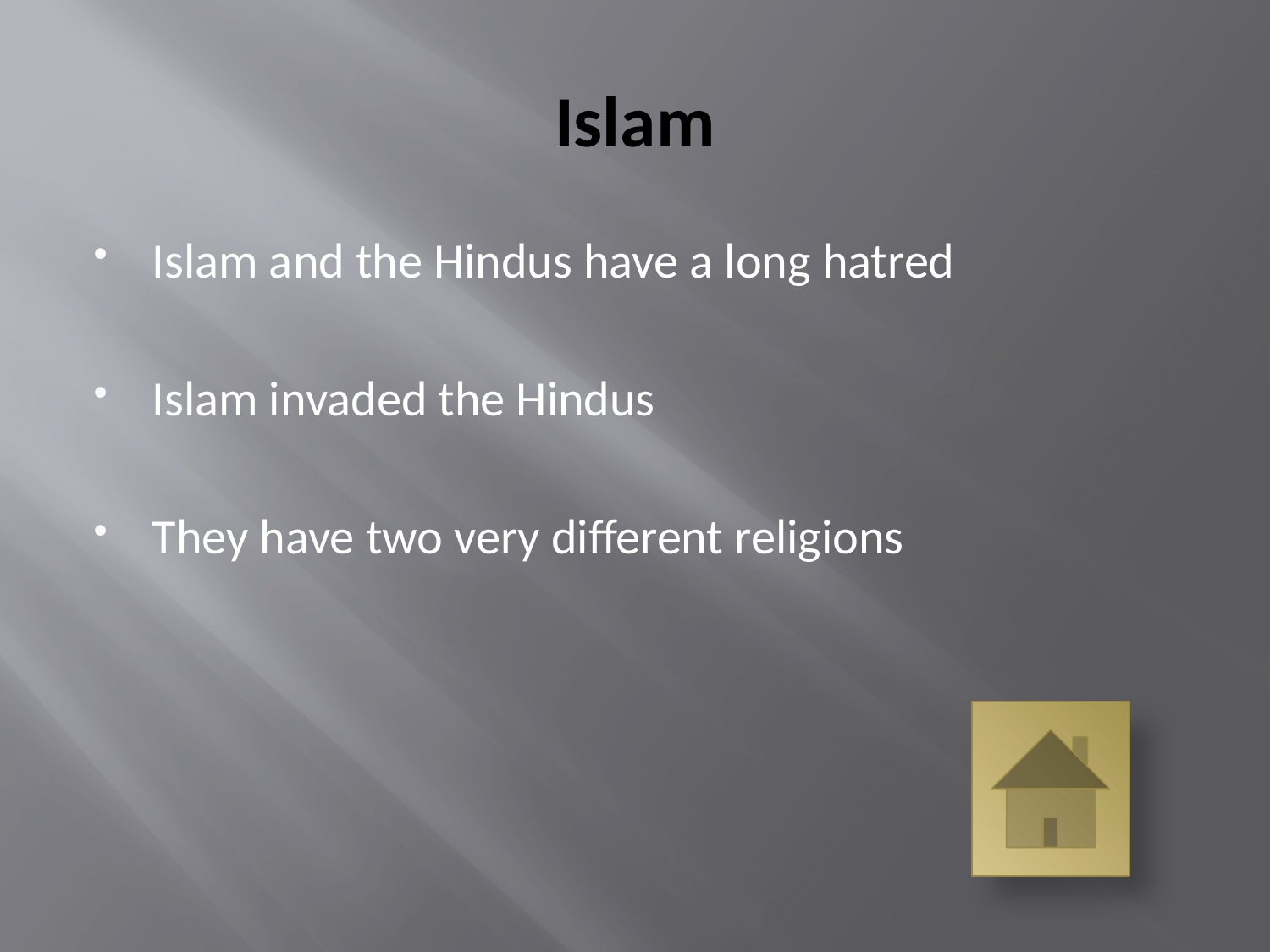

# Islam
Islam and the Hindus have a long hatred

Islam invaded the Hindus

They have two very different religions